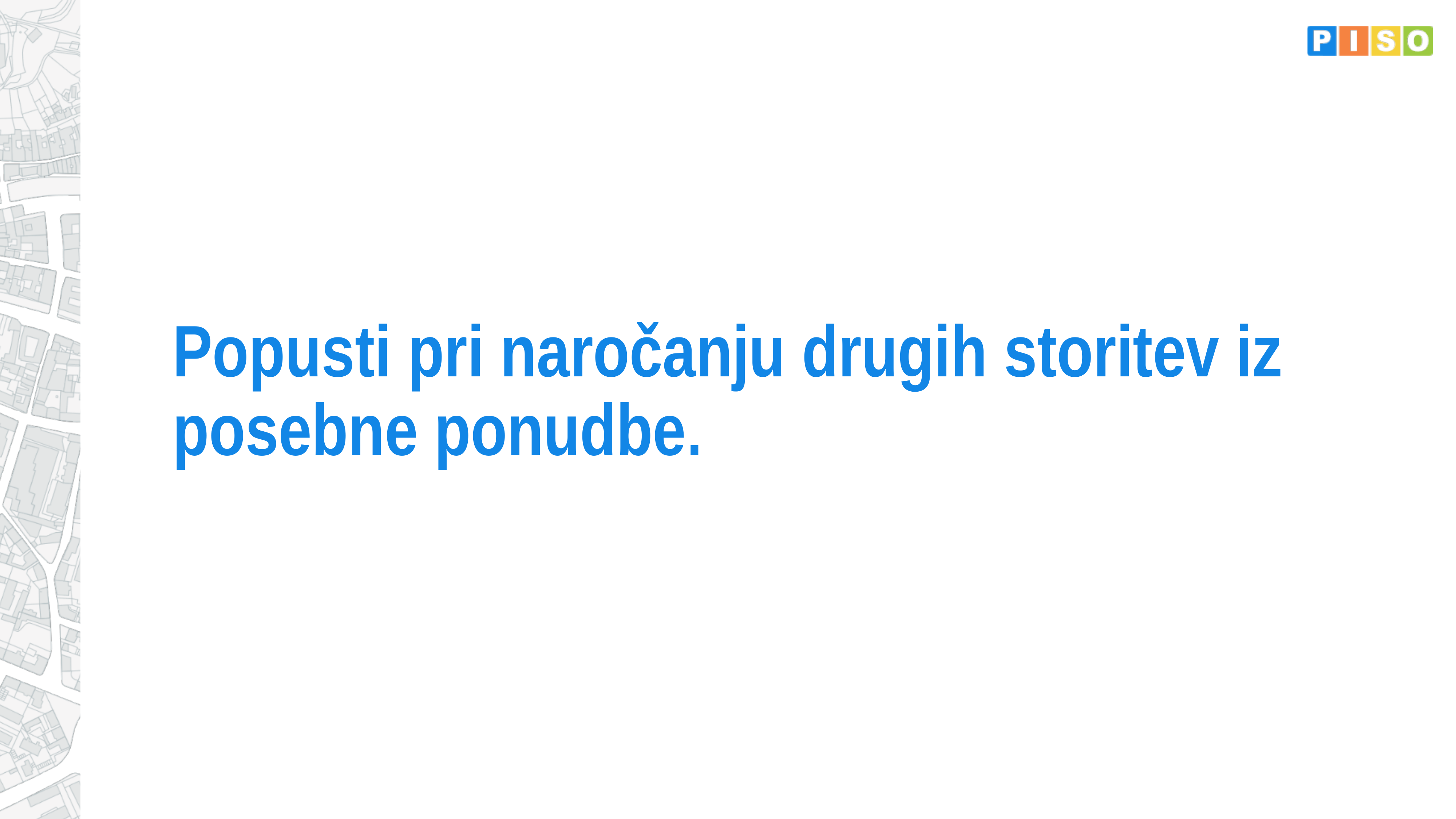

# Popusti pri naročanju drugih storitev iz posebne ponudbe.